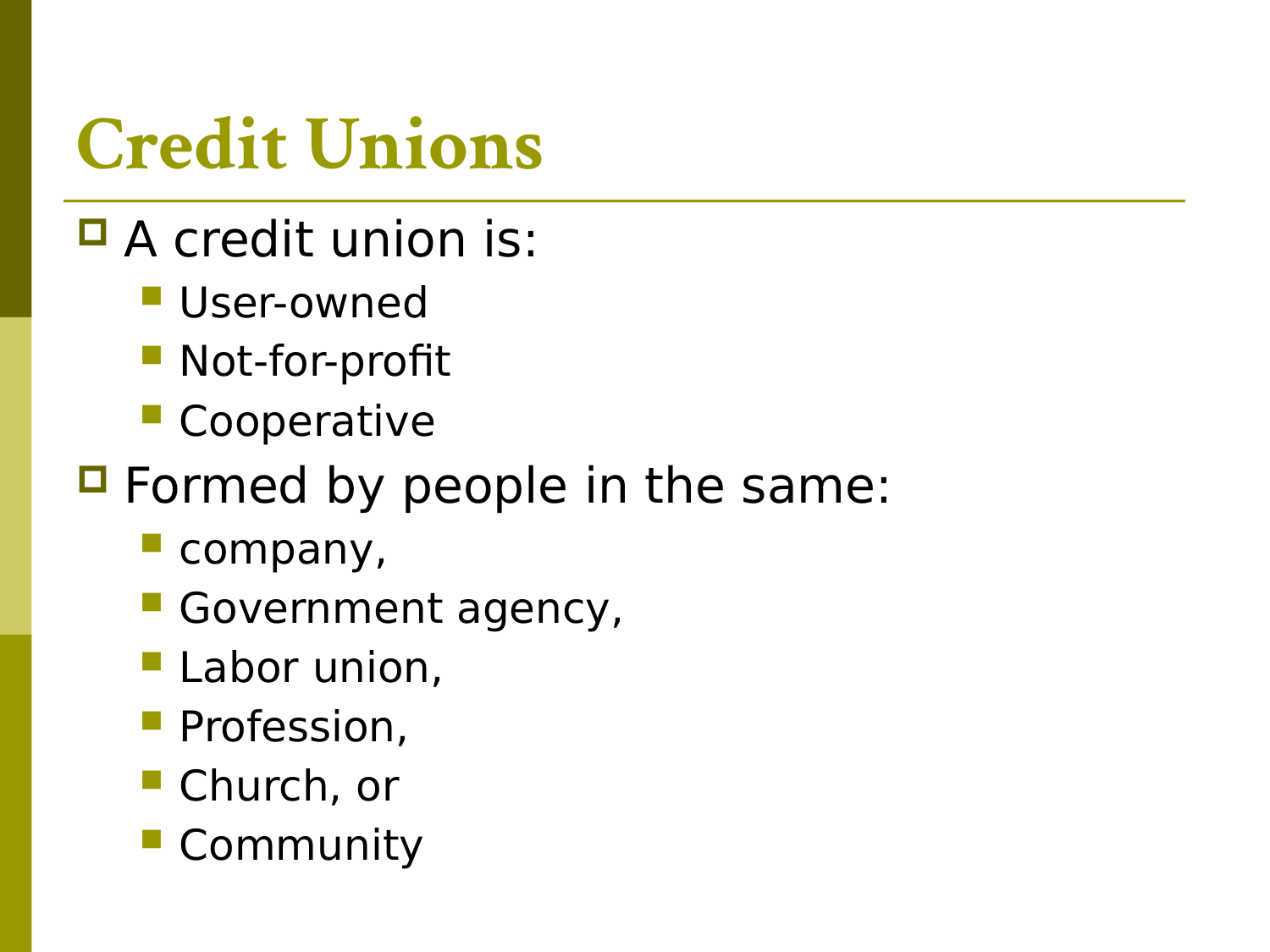

# Credit Unions
A credit union is:
User-owned
Not-for-profit
Cooperative
Formed by people in the same:
company,
Government agency,
Labor union,
Profession,
Church, or
Community